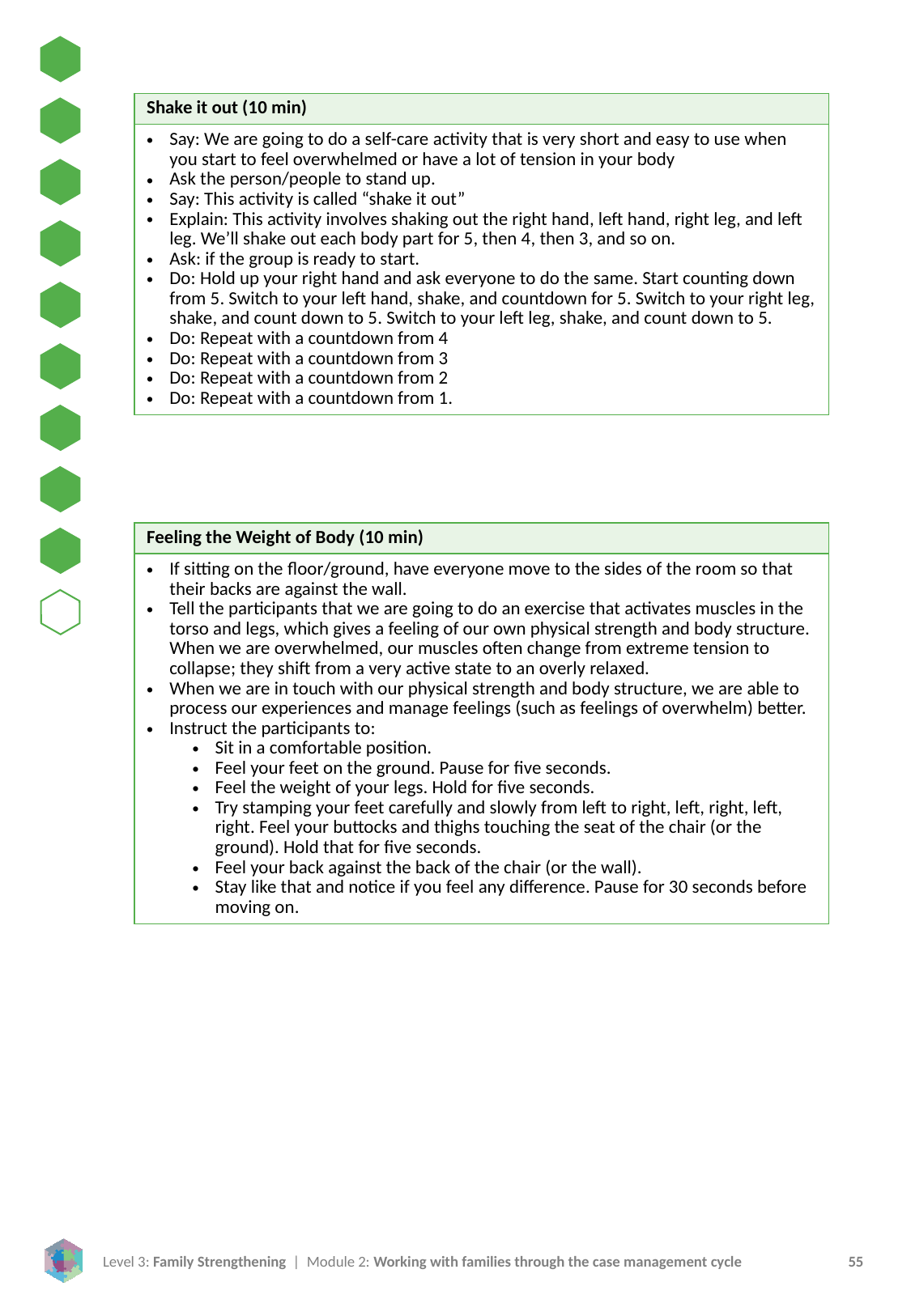

| Shake it out (10 min) |
| --- |
| Say: We are going to do a self-care activity that is very short and easy to use when you start to feel overwhelmed or have a lot of tension in your body Ask the person/people to stand up.  Say: This activity is called “shake it out”  Explain: This activity involves shaking out the right hand, left hand, right leg, and left leg. We’ll shake out each body part for 5, then 4, then 3, and so on.  Ask: if the group is ready to start.  Do: Hold up your right hand and ask everyone to do the same. Start counting down from 5. Switch to your left hand, shake, and countdown for 5. Switch to your right leg, shake, and count down to 5. Switch to your left leg, shake, and count down to 5.  Do: Repeat with a countdown from 4 Do: Repeat with a countdown from 3 Do: Repeat with a countdown from 2 Do: Repeat with a countdown from 1. |

| Feeling the Weight of Body (10 min) |
| --- |
| If sitting on the floor/ground, have everyone move to the sides of the room so that their backs are against the wall.  Tell the participants that we are going to do an exercise that activates muscles in the torso and legs, which gives a feeling of our own physical strength and body structure. When we are overwhelmed, our muscles often change from extreme tension to collapse; they shift from a very active state to an overly relaxed.  When we are in touch with our physical strength and body structure, we are able to process our experiences and manage feelings (such as feelings of overwhelm) better.  Instruct the participants to:  Sit in a comfortable position.  Feel your feet on the ground. Pause for five seconds.  Feel the weight of your legs. Hold for five seconds.  Try stamping your feet carefully and slowly from left to right, left, right, left, right. Feel your buttocks and thighs touching the seat of the chair (or the ground). Hold that for five seconds.  Feel your back against the back of the chair (or the wall).   Stay like that and notice if you feel any difference. Pause for 30 seconds before moving on. |